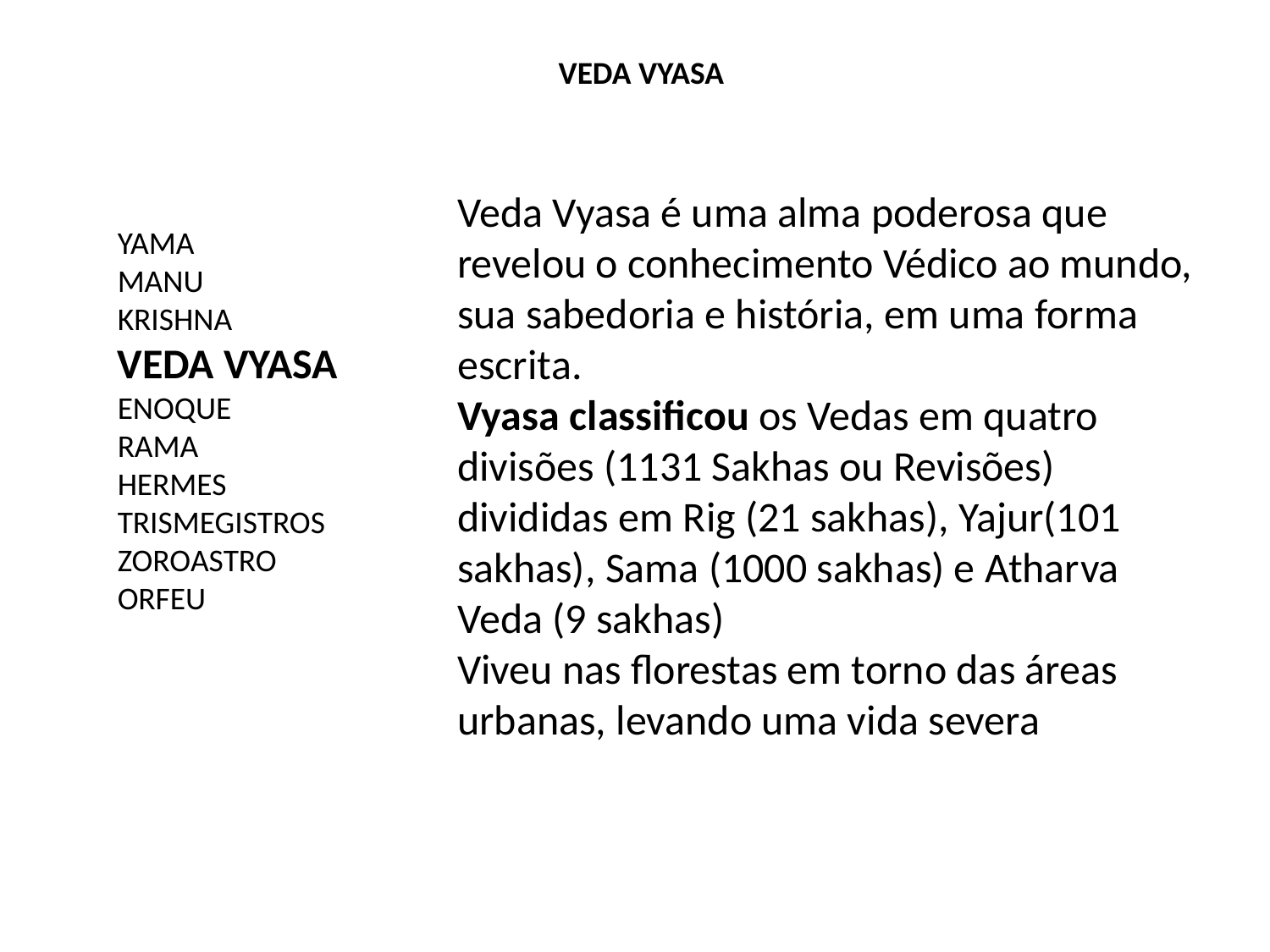

VEDA VYASA
Veda Vyasa é uma alma poderosa que revelou o conhecimento Védico ao mundo, sua sabedoria e história, em uma forma escrita.
Vyasa classificou os Vedas em quatro divisões (1131 Sakhas ou Revisões) divididas em Rig (21 sakhas), Yajur(101 sakhas), Sama (1000 sakhas) e Atharva Veda (9 sakhas)
Viveu nas florestas em torno das áreas urbanas, levando uma vida severa
YAMA
MANU
KRISHNA
VEDA VYASA
ENOQUE
RAMA
HERMES TRISMEGISTROS
ZOROASTRO
ORFEU